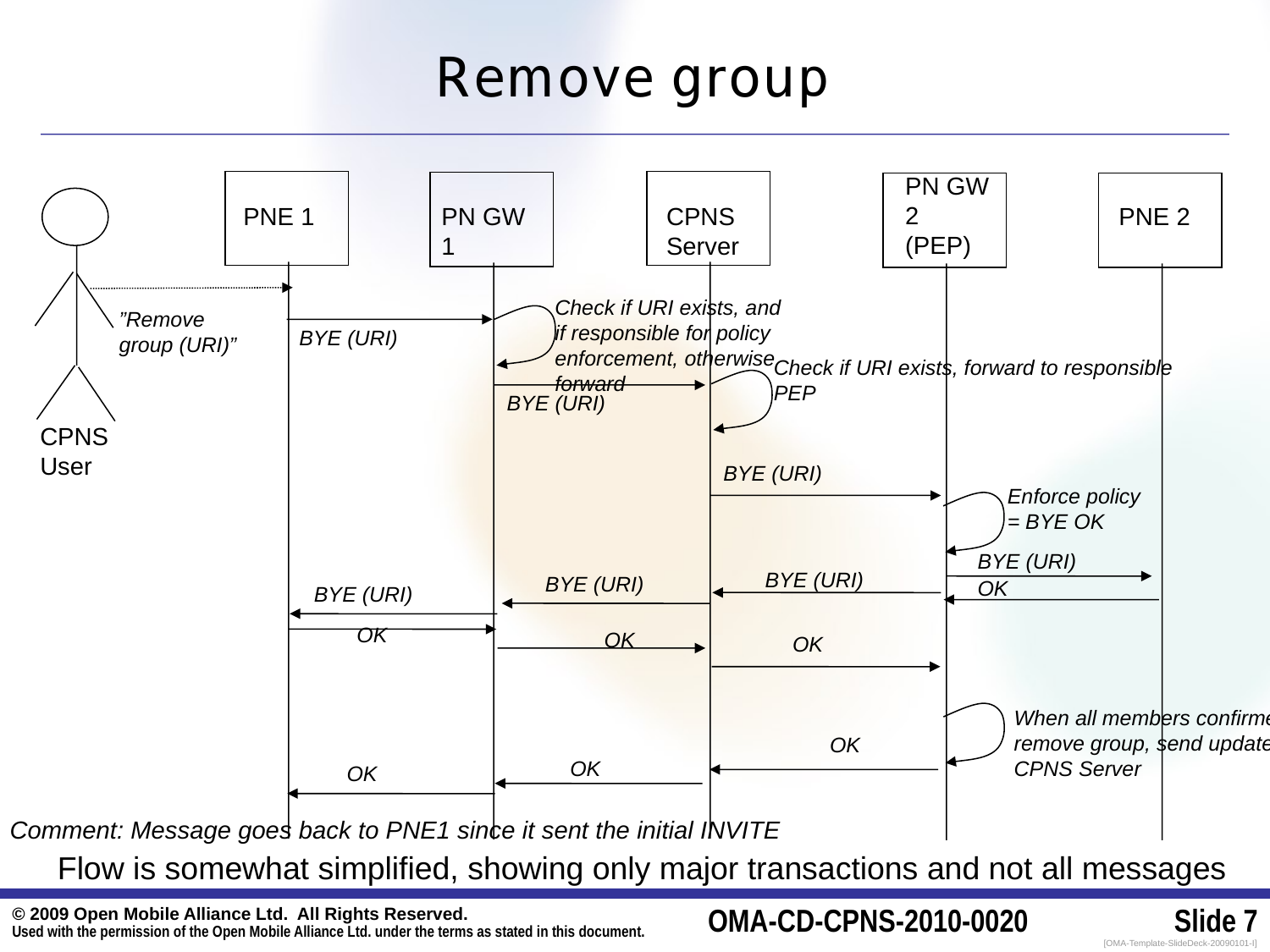

# Remove group
PN GW 2 (PEP)

PNE 1
PN GW 1
CPNS Server
PNE 2

Check if URI exists, and if responsible for policy enforcement, otherwise forward
”Remove group (URI)”

BYE (URI)

Check if URI exists, forward to responsible PEP

BYE (URI)

CPNS User
BYE (URI)
Enforce policy = BYE OK

BYE (URI)
BYE (URI)
BYE (URI)
OK
BYE (URI)

OK
OK
OK

When all members confirmed, remove group, send update to CPNS Server

OK
OK
OK

Comment: Message goes back to PNE1 since it sent the initial INVITE
Flow is somewhat simplified, showing only major transactions and not all messages